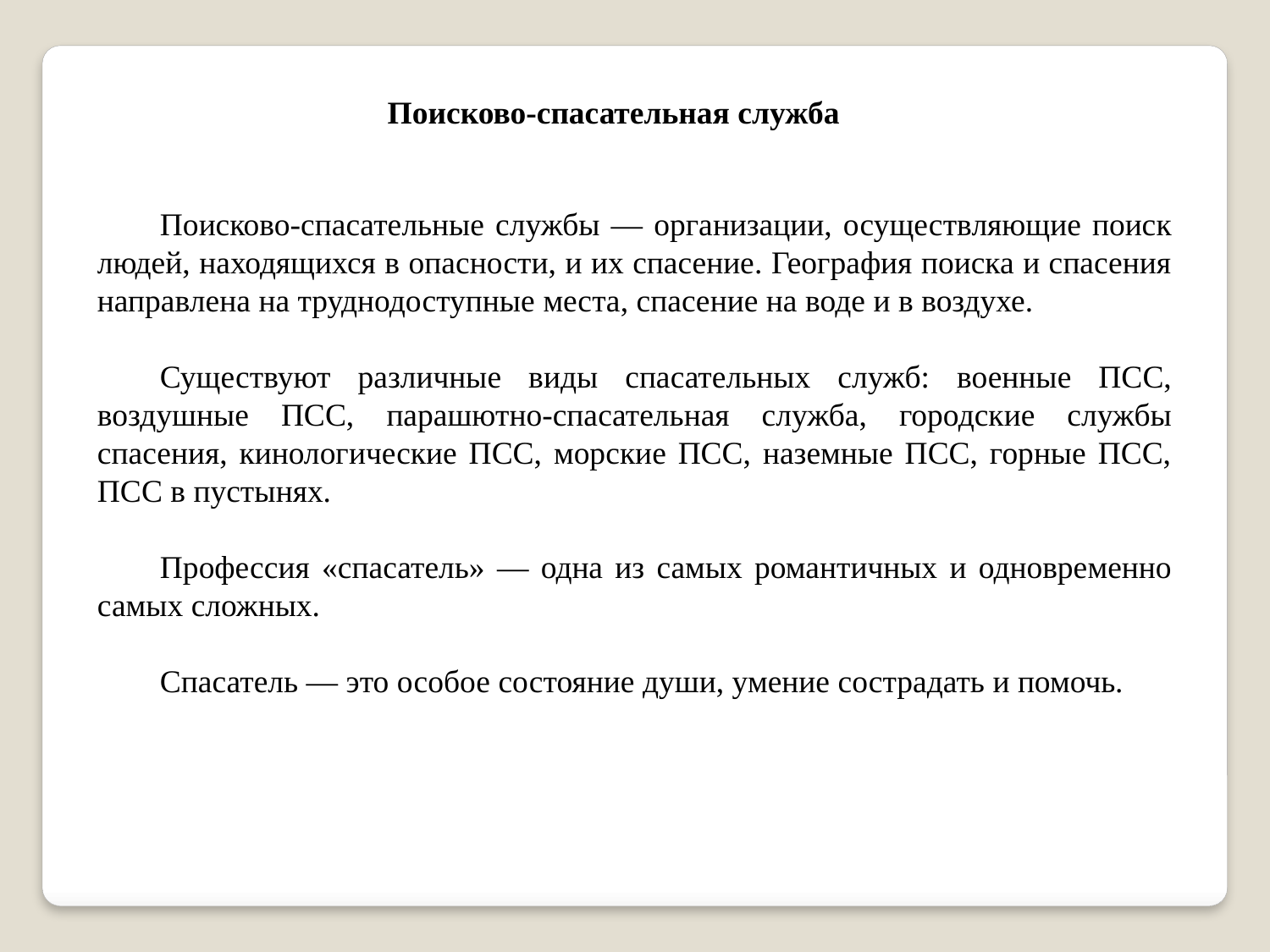

Поисково-спасательная служба
Поисково-спасательные службы — организации, осуществляющие поиск людей, находящихся в опасности, и их спасение. География поиска и спасения направлена на труднодоступные места, спасение на воде и в воздухе.

Существуют различные виды спасательных служб: военные ПСС, воздушные ПСС, парашютно-спасательная служба, городские службы спасения, кинологические ПСС, морские ПСС, наземные ПСС, горные ПСС, ПСС в пустынях.

Профессия «спасатель» — одна из самых романтичных и одновременно самых сложных.

Спасатель — это особое состояние души, умение сострадать и помочь.